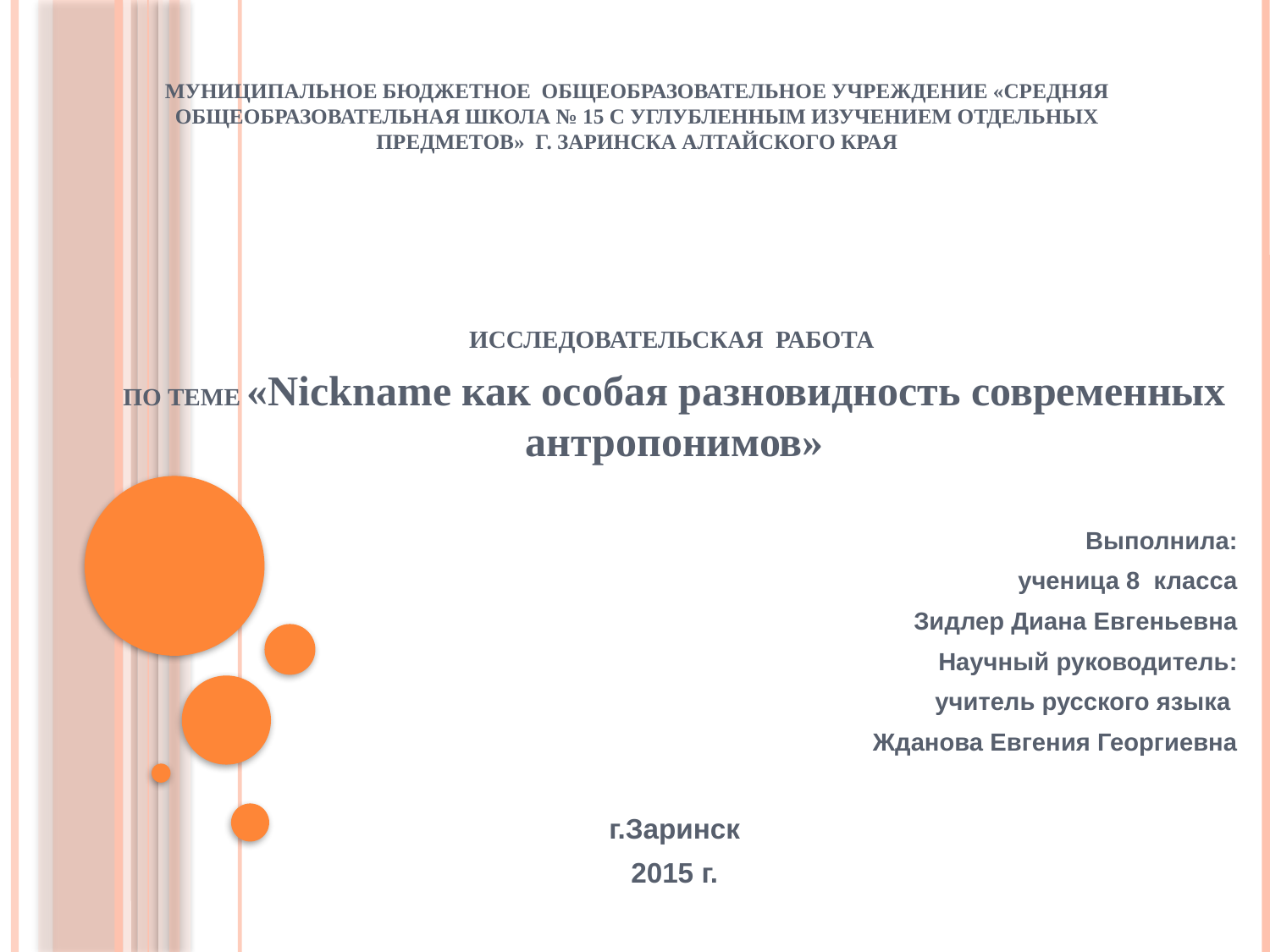

# МУНИЦИПАЛЬНОЕ БЮДЖЕТНОЕ  ОБЩЕОБРАЗОВАТЕЛЬНОЕ УЧРЕЖДЕНИЕ «СРЕДНЯЯ ОБЩЕОБРАЗОВАТЕЛЬНАЯ ШКОЛА № 15 С УГЛУБЛЕННЫМ ИЗУЧЕНИЕМ ОТДЕЛЬНЫХ ПРЕДМЕТОВ»  Г. ЗАРИНСКА АЛТАЙСКОГО КРАЯ
ИССЛЕДОВАТЕЛЬСКАЯ  РАБОТА
ПО ТЕМЕ «Nickname как особая разновидность современных антропонимов»

 Выполнила:
ученица 8  класса
Зидлер Диана Евгеньевна
Научный руководитель:
учитель русского языка
Жданова Евгения Георгиевна

г.Заринск
2015 г.